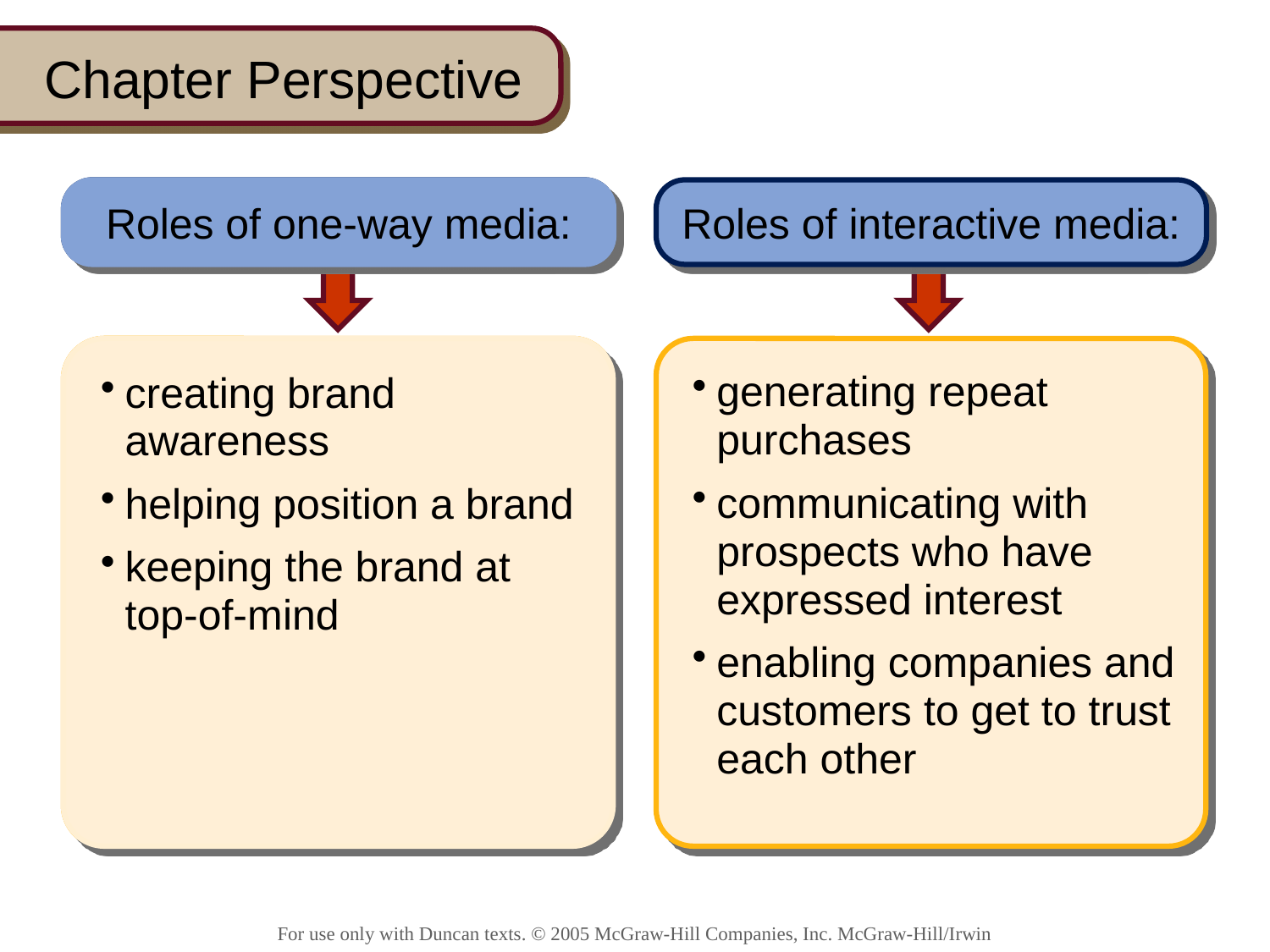

# Chapter Perspective
Roles of one-way media:

creating brand awareness
helping position a brand
keeping the brand at top-of-mind
Roles of one-way media:
creating brand awareness
helping position a brand
keeping the brand at top-of-mind
Roles of interactive media:

generating repeat purchases
communicating with prospects who have expressed interest
enabling companies and customers to get to trust each other